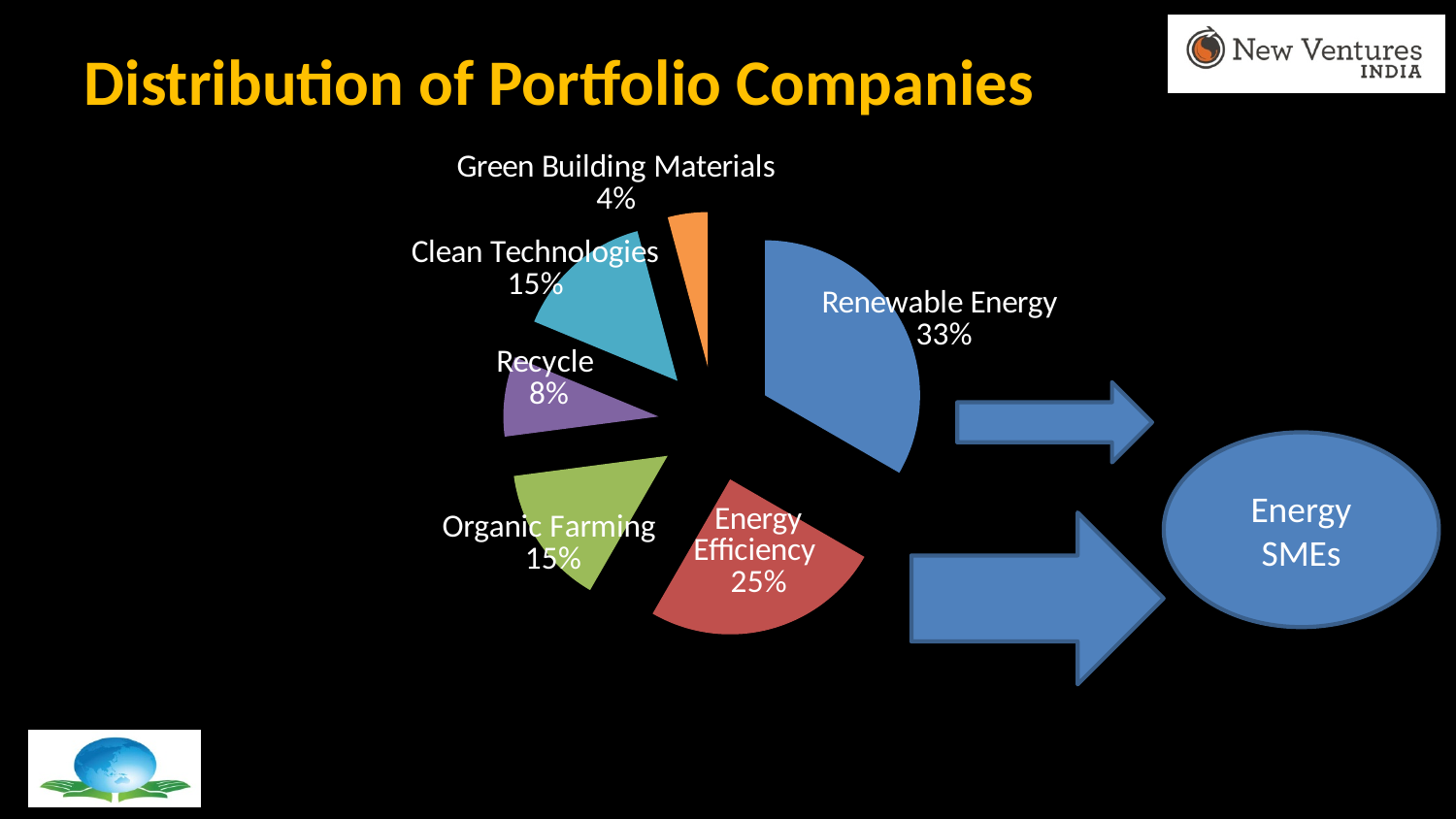

# Distribution of Portfolio Companies

### Chart

| Category | Number of Portfolio Companies |
|---|---|
| Renewable Energy  | 16.0 |
| Energy Efficiency  | 12.0 |
| Organic Farming  | 7.0 |
| Recycle  | 4.0 |
| Clean Technologies | 7.0 |
| Green Building Materials | 2.0 |
Energy SMEs